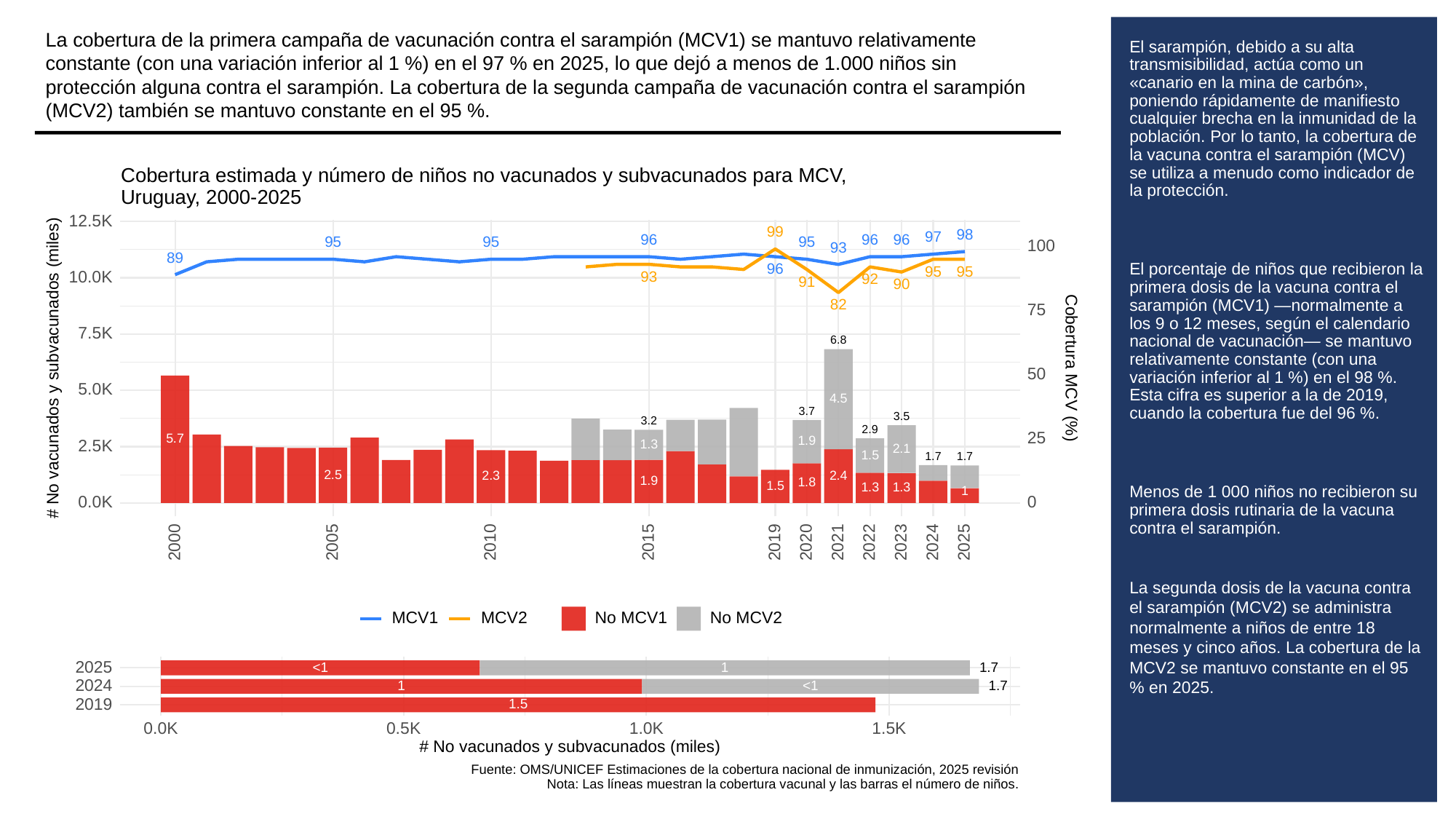

La cobertura de la primera campaña de vacunación contra el sarampión (MCV1) se mantuvo relativamente constante (con una variación inferior al 1 %) en el 97 % en 2025, lo que dejó a menos de 1.000 niños sin protección alguna contra el sarampión. La cobertura de la segunda campaña de vacunación contra el sarampión (MCV2) también se mantuvo constante en el 95 %.
# El sarampión, debido a su alta transmisibilidad, actúa como un «canario en la mina de carbón», poniendo rápidamente de manifiesto cualquier brecha en la inmunidad de la población. Por lo tanto, la cobertura de la vacuna contra el sarampión (MCV) se utiliza a menudo como indicador de la protección.

El porcentaje de niños que recibieron la primera dosis de la vacuna contra el sarampión (MCV1) —normalmente a los 9 o 12 meses, según el calendario nacional de vacunación— se mantuvo relativamente constante (con una variación inferior al 1 %) en el 98 %. Esta cifra es superior a la de 2019, cuando la cobertura fue del 96 %.

Menos de 1 000 niños no recibieron su primera dosis rutinaria de la vacuna contra el sarampión.

La segunda dosis de la vacuna contra el sarampión (MCV2) se administra normalmente a niños de entre 18 meses y cinco años. La cobertura de la MCV2 se mantuvo constante en el 95 % en 2025.

Cobertura estimada y número de niños no vacunados y subvacunados para MCV,
Uruguay, 2000-2025
12.5K

99
98
97
96
96
96
95
95
95
100
93

89
96
95
95
10.0K
93
92
91

90
82
75

7.5K

6.8

# No vacunados y subvacunados (miles)
Cobertura MCV (%)

50

5.0K

4.5
3.7

3.5
3.2

2.9

25

5.7
1.9

1.3
2.5K
2.1

1.5

1.7
1.7

2.5
2.4
2.3

1.9
1.8

1.5
1.3
1.3
1

0.0K
0

2023
2000
2005
2010
2015
2019
2020
2021
2022
2024
2025

MCV1
MCV2
No MCV1
No MCV2

2025
<1
1
1.7

2024
1
<1
1.7

2019
1.5

0.0K
0.5K
1.0K
1.5K
# No vacunados y subvacunados (miles)
Fuente: OMS/UNICEF Estimaciones de la cobertura nacional de inmunización, 2025 revisión
Nota: Las líneas muestran la cobertura vacunal y las barras el número de niños.